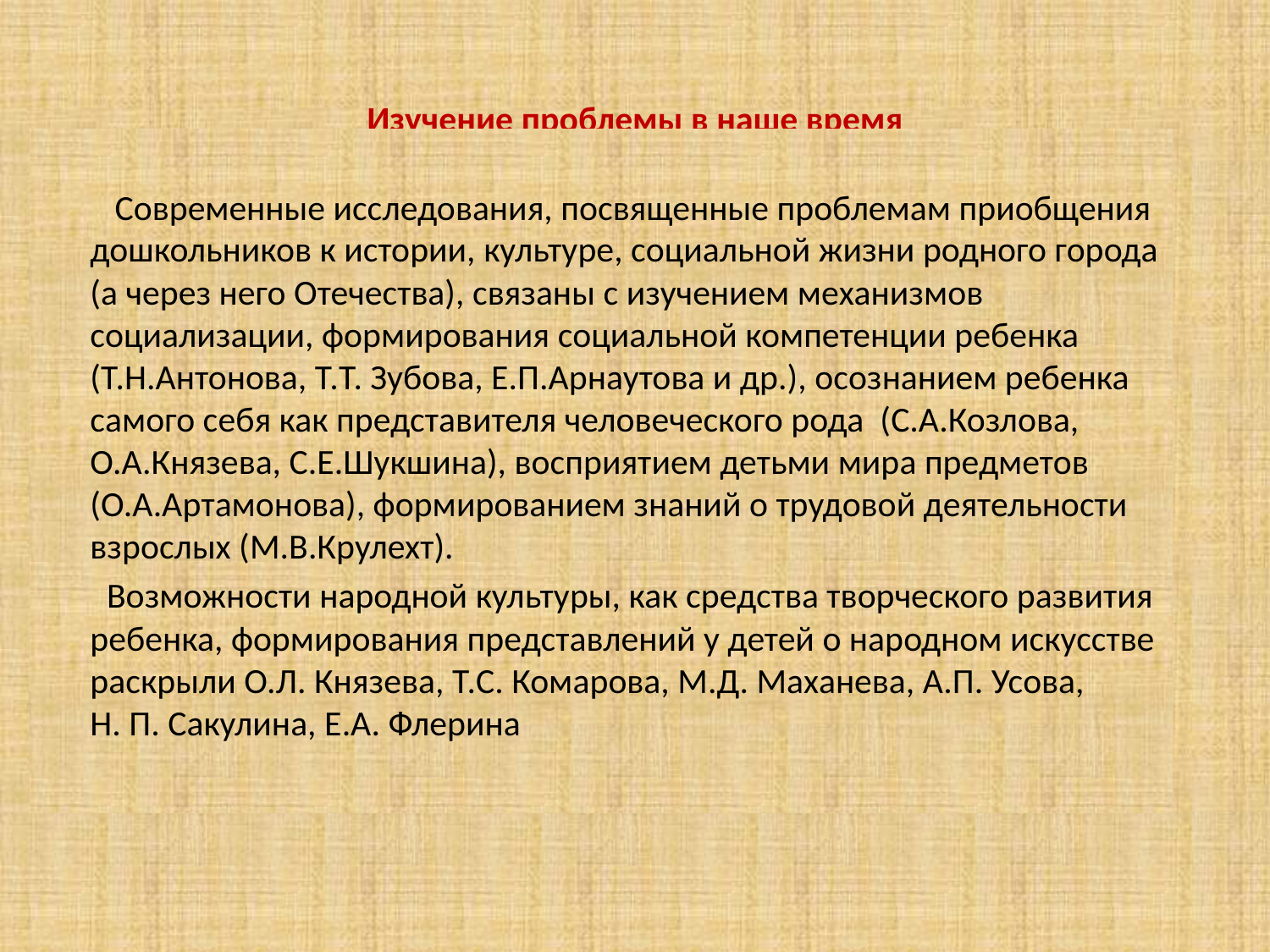

# Изучение проблемы в наше время

         Современные исследования, посвященные проблемам приобщения дошкольников к истории, культуре, социальной жизни родного города (а через него Отечества), связаны с изучением механизмов социализации, формирования социальной компетенции ребенка (Т.Н.Антонова, Т.Т. Зубова, Е.П.Арнаутова и др.), осознанием ребенка самого себя как представителя человеческого рода  (С.А.Козлова, О.А.Князева, С.Е.Шукшина), восприятием детьми мира предметов (О.А.Артамонова), формированием знаний о трудовой деятельности взрослых (М.В.Крулехт).
        Возможности народной культуры, как средства творческого развития ребенка, формирования представлений у детей о народном искусстве раскрыли О.Л. Князева, Т.С. Комарова, М.Д. Маханева, А.П. Усова,      Н. П. Сакулина, Е.А. Флерина